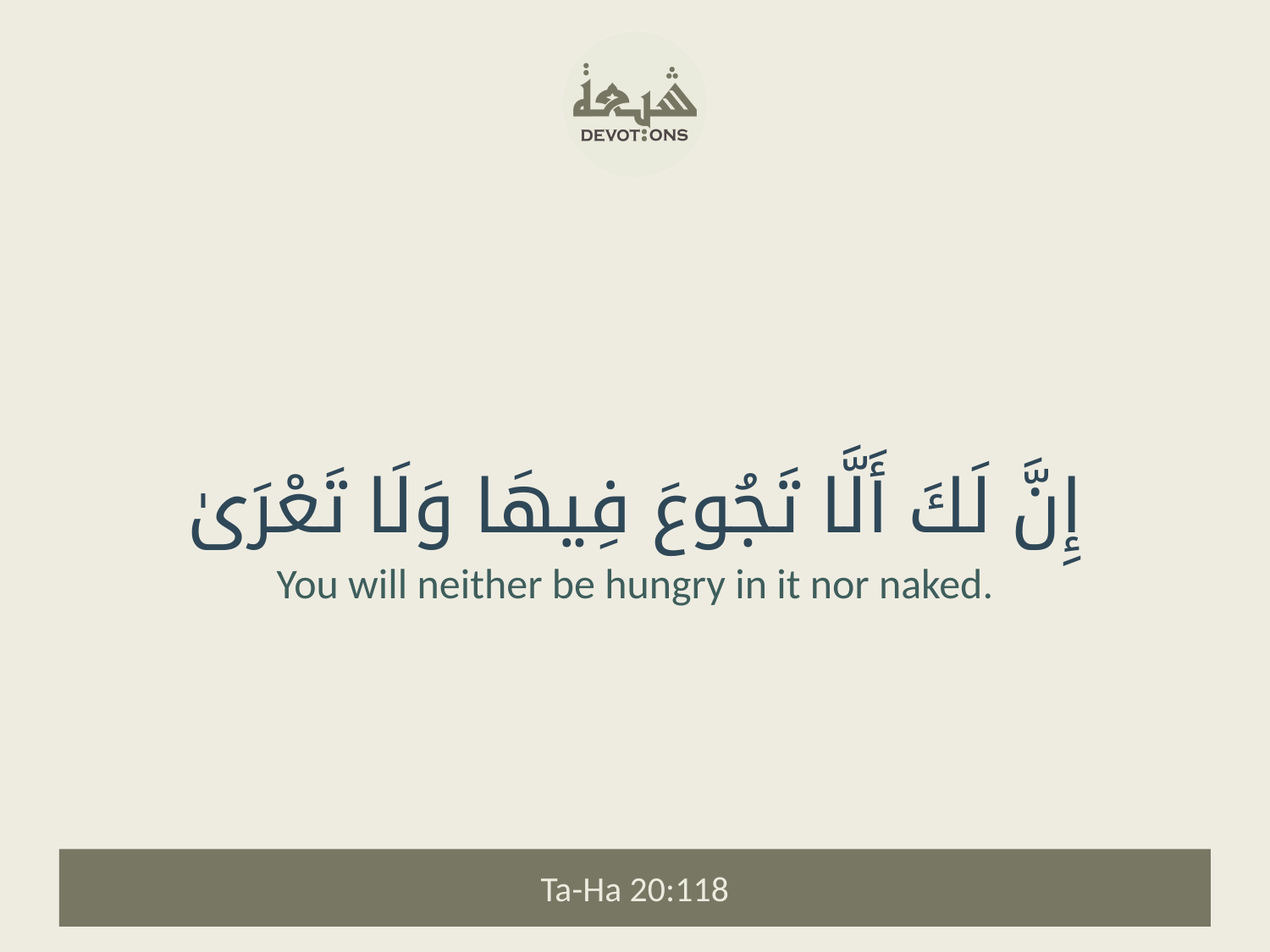

إِنَّ لَكَ أَلَّا تَجُوعَ فِيهَا وَلَا تَعْرَىٰ
You will neither be hungry in it nor naked.
Ta-Ha 20:118